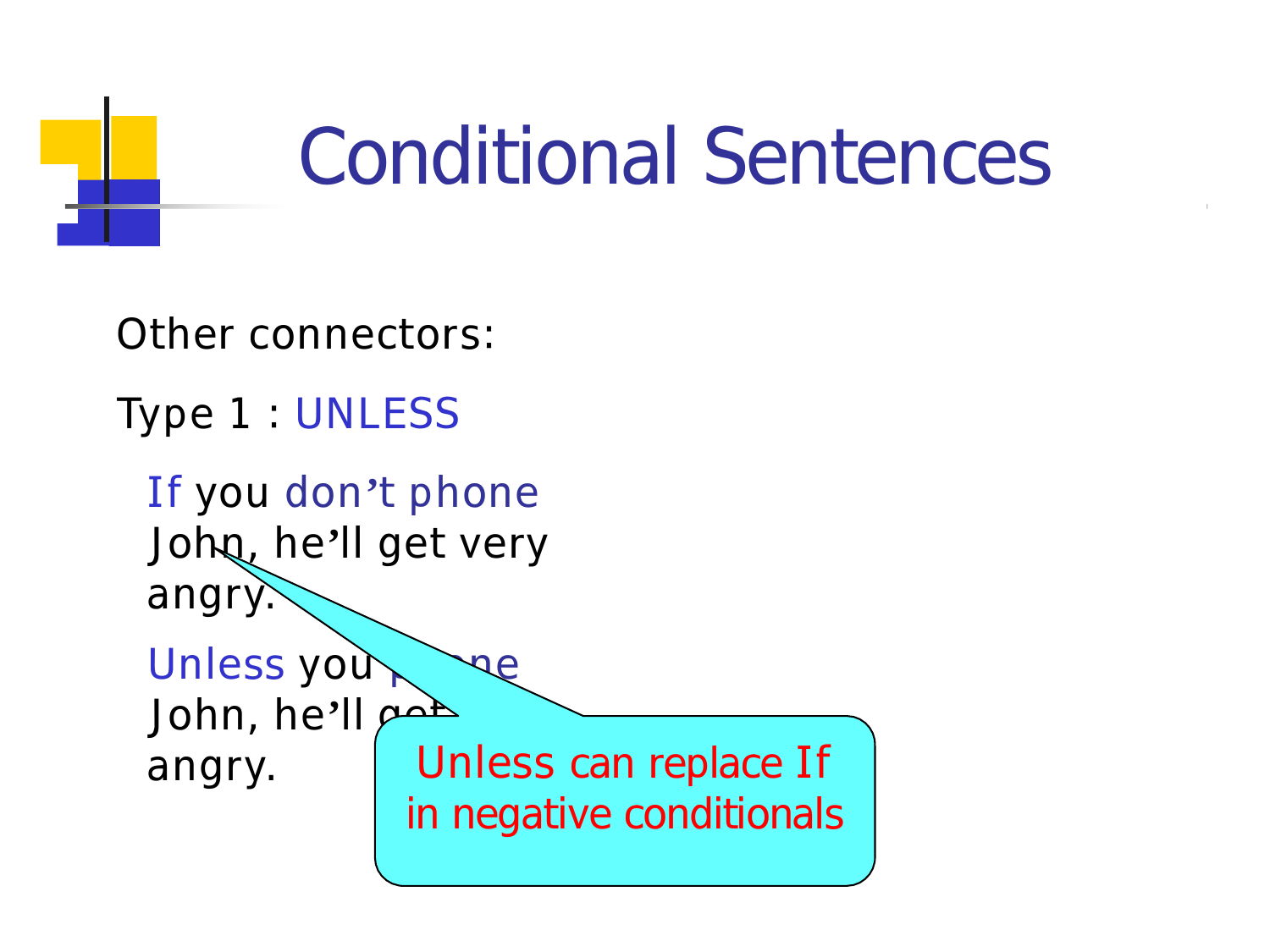

# Conditional Sentences
Other connectors: Type 1 : UNLESS
If you don’t phone John, he’ll get very angry.
Unless you phone John, he’ll get very angry.

Unless can replace If
in negative conditionals